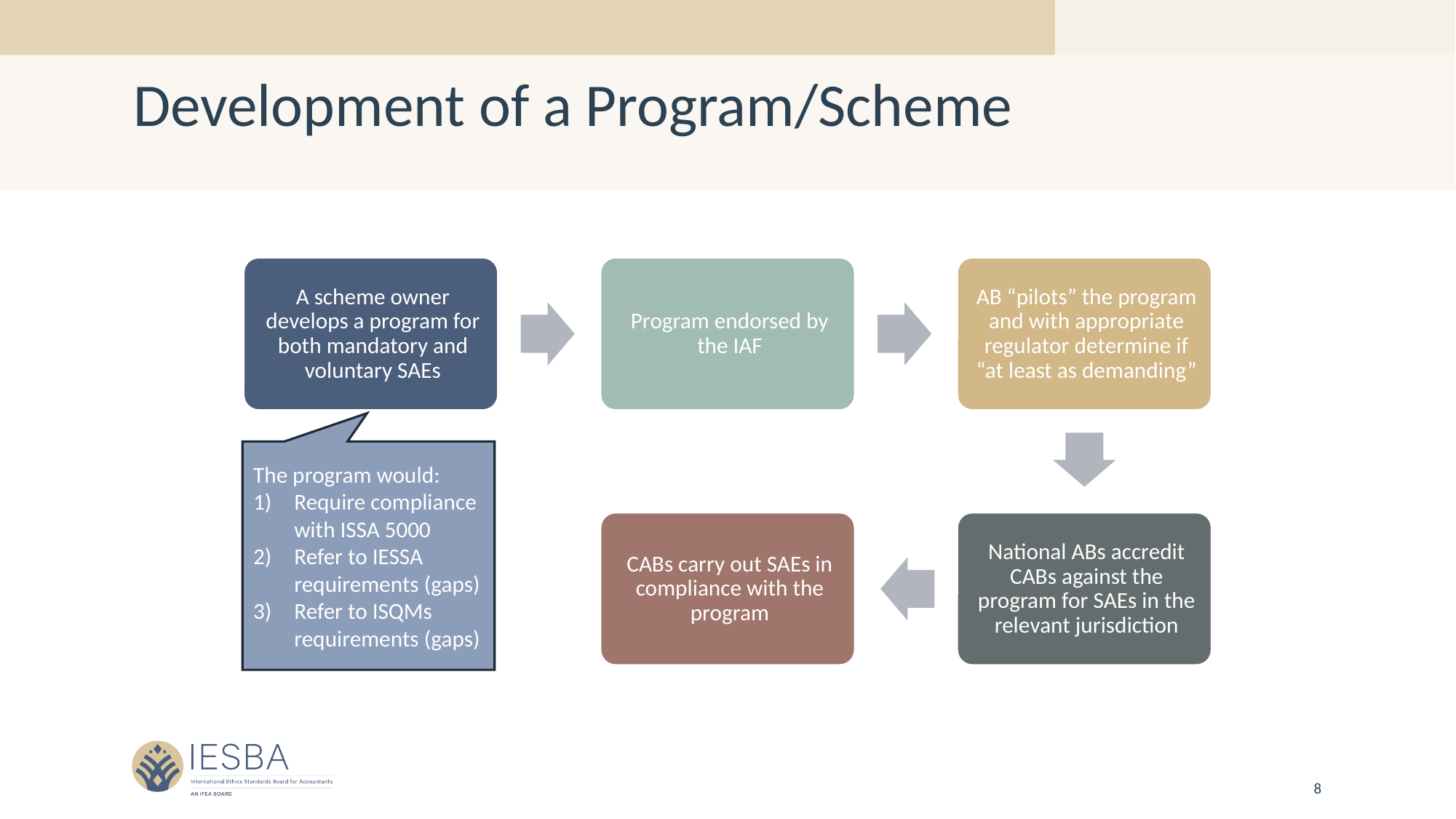

# Development of a Program/Scheme
A scheme owner develops a program for both mandatory and voluntary SAEs

Program endorsed by the IAF

AB “pilots” the program and with appropriate regulator determine if “at least as demanding”

National ABs accredit CABs against the program for SAEs in the relevant jurisdiction

CABs carry out SAEs in compliance with the program
The program would:
Require compliance with ISSA 5000
Refer to IESSA requirements (gaps)
Refer to ISQMs requirements (gaps)
8